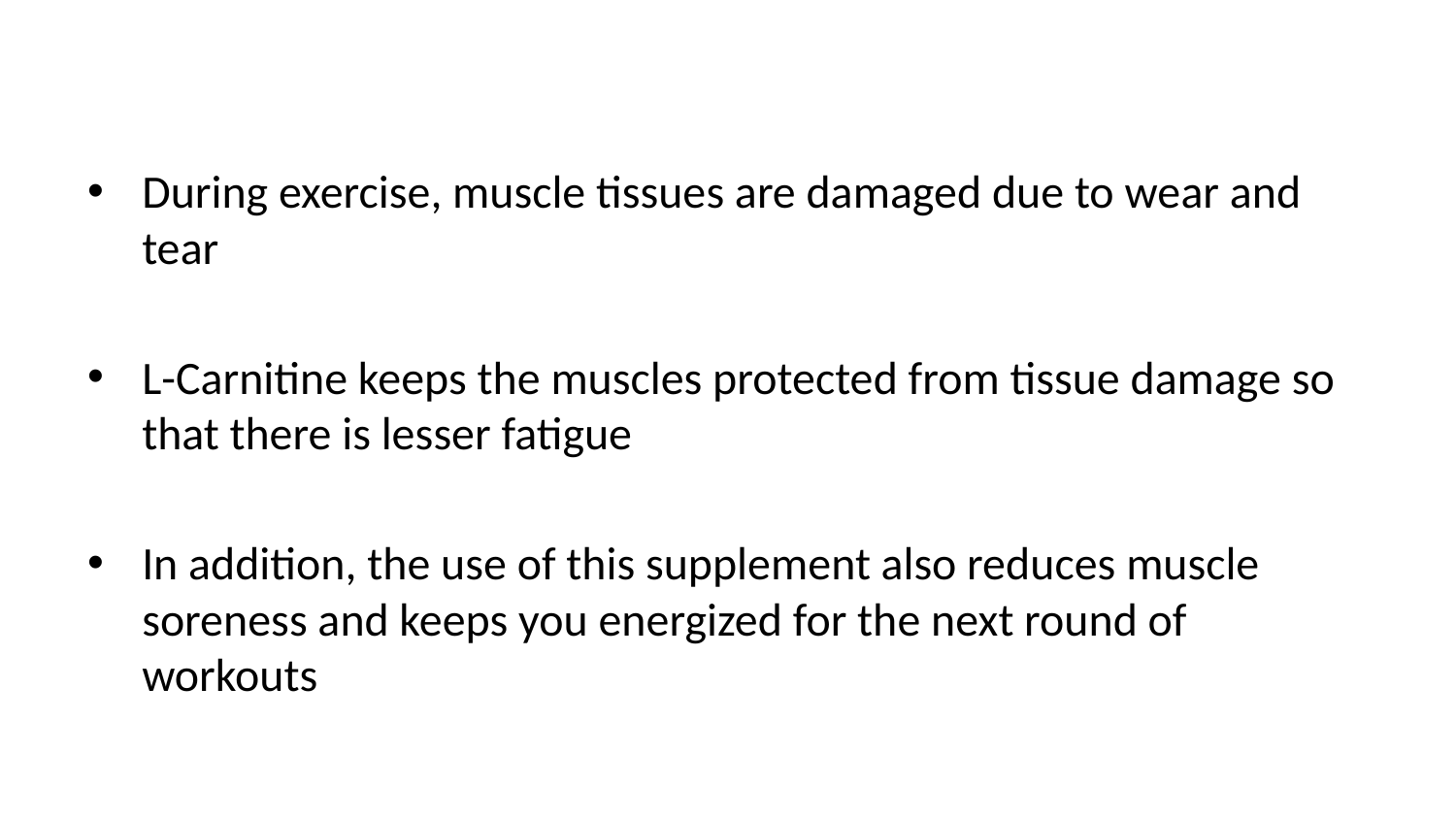

During exercise, muscle tissues are damaged due to wear and tear

L-Carnitine keeps the muscles protected from tissue damage so that there is lesser fatigue

In addition, the use of this supplement also reduces muscle soreness and keeps you energized for the next round of workouts